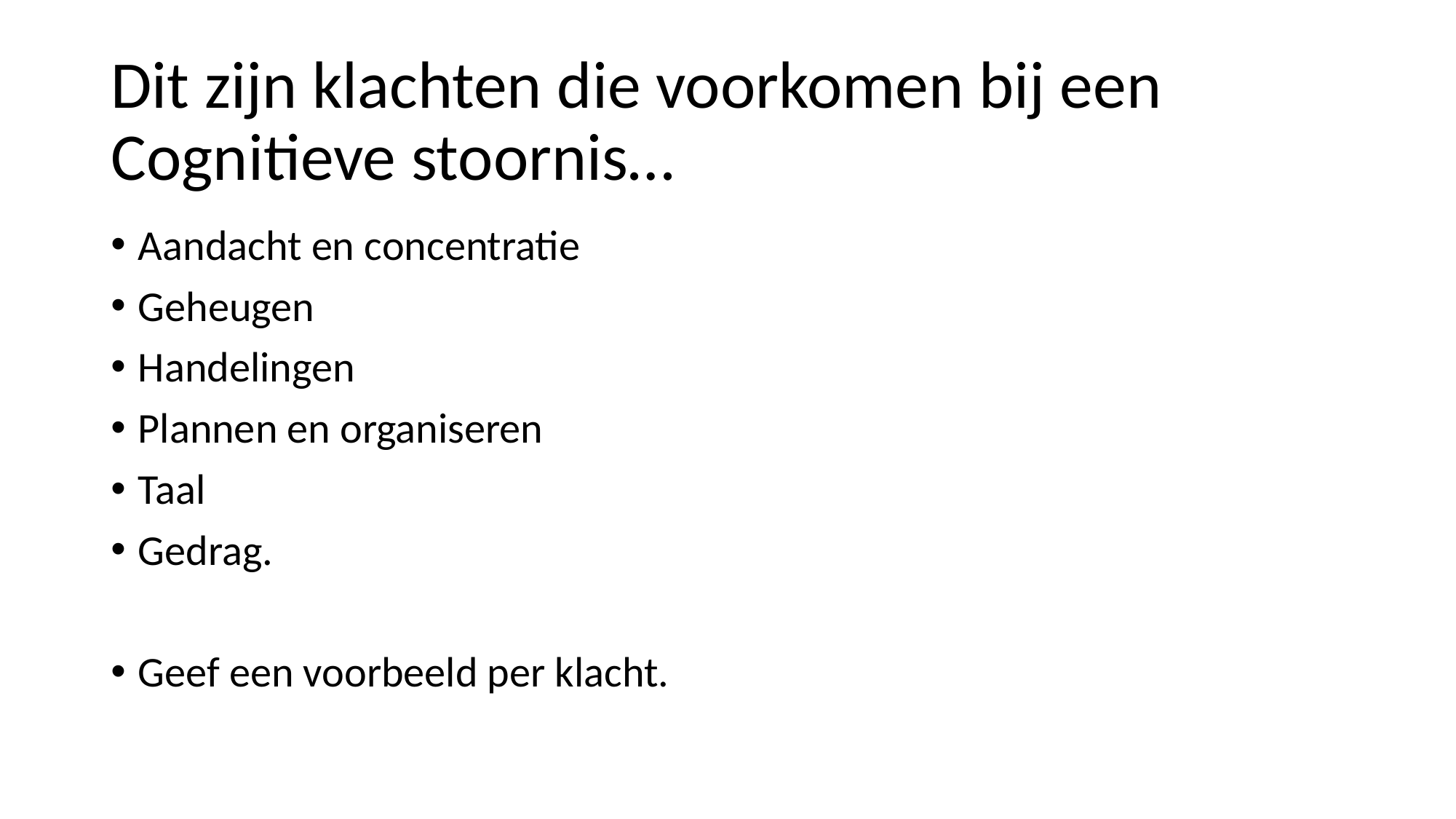

# Dit zijn klachten die voorkomen bij een Cognitieve stoornis…
Aandacht en concentratie
Geheugen
Handelingen
Plannen en organiseren
Taal
Gedrag.

Geef een voorbeeld per klacht.